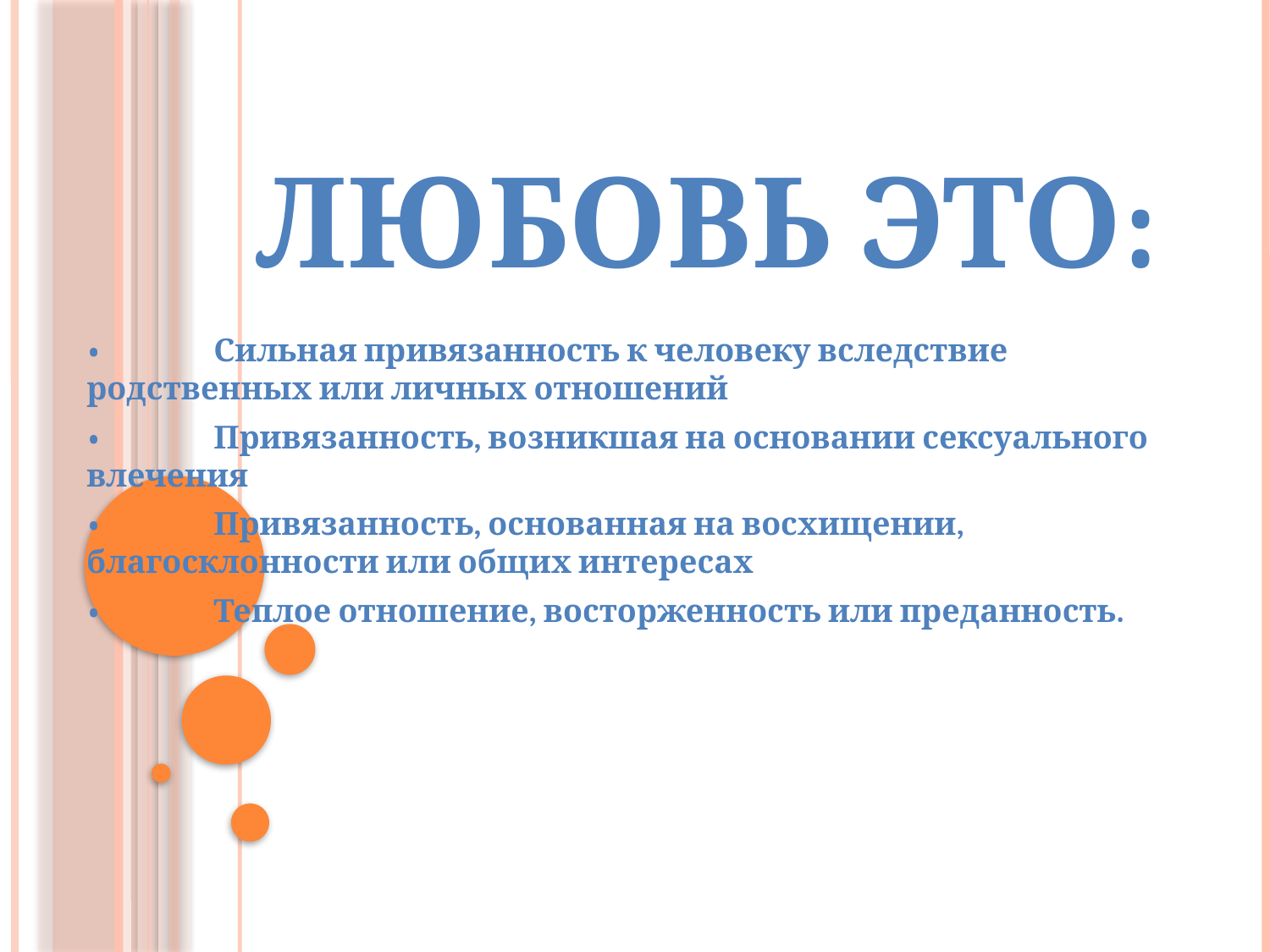

# Любовь это:

•	Сильная привязанность к человеку вследствие родственных или личных отношений
•	Привязанность, возникшая на основании сексуального влечения
•	Привязанность, основанная на восхищении, благосклонности или общих интересах
•	Теплое отношение, восторженность или преданность.